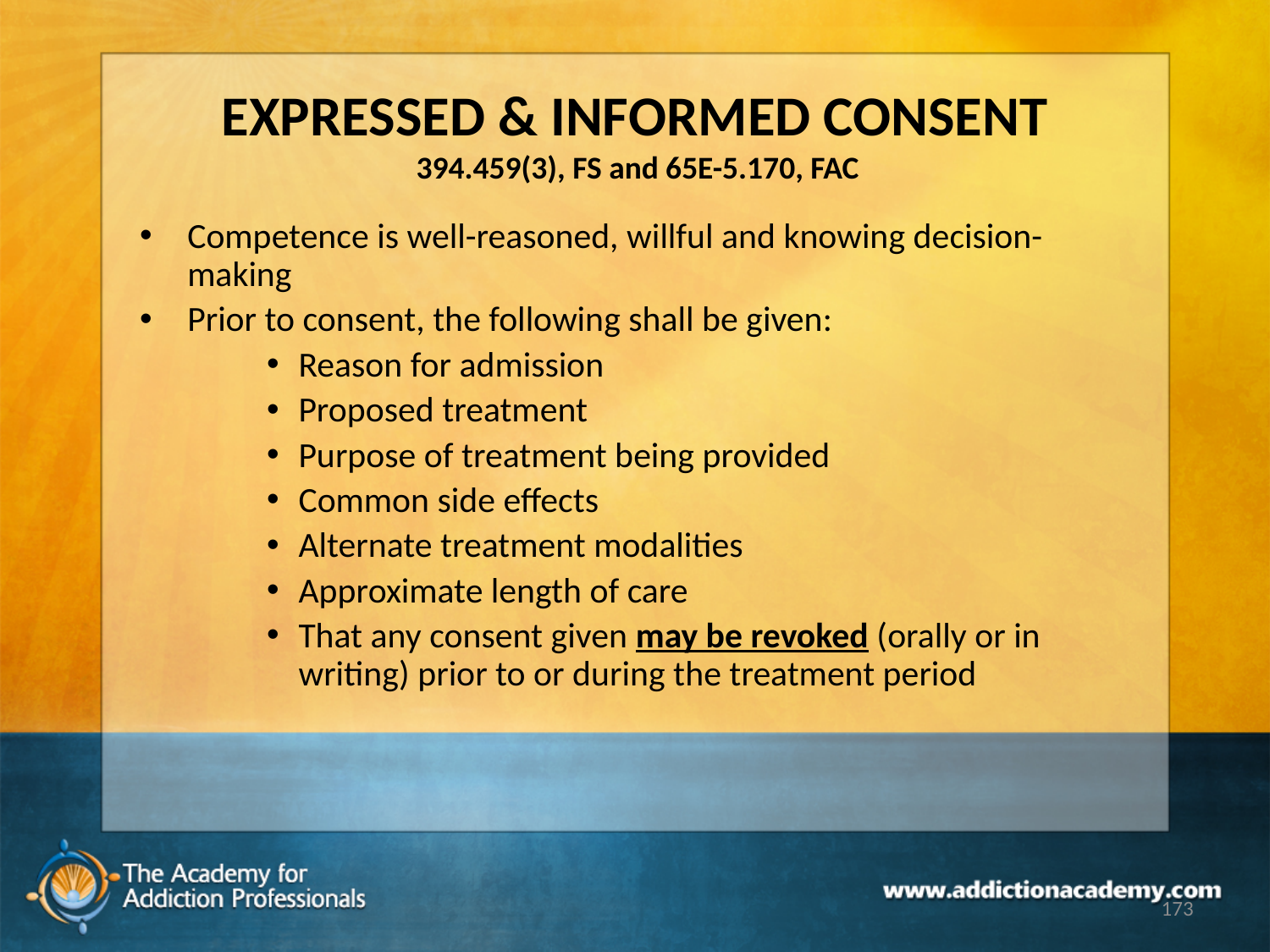

# EXPRESSED & INFORMED CONSENT 394.459(3), FS and 65E-5.170, FAC
Competence is well-reasoned, willful and knowing decision-making
Prior to consent, the following shall be given:
Reason for admission
Proposed treatment
Purpose of treatment being provided
Common side effects
Alternate treatment modalities
Approximate length of care
That any consent given may be revoked (orally or in writing) prior to or during the treatment period
173